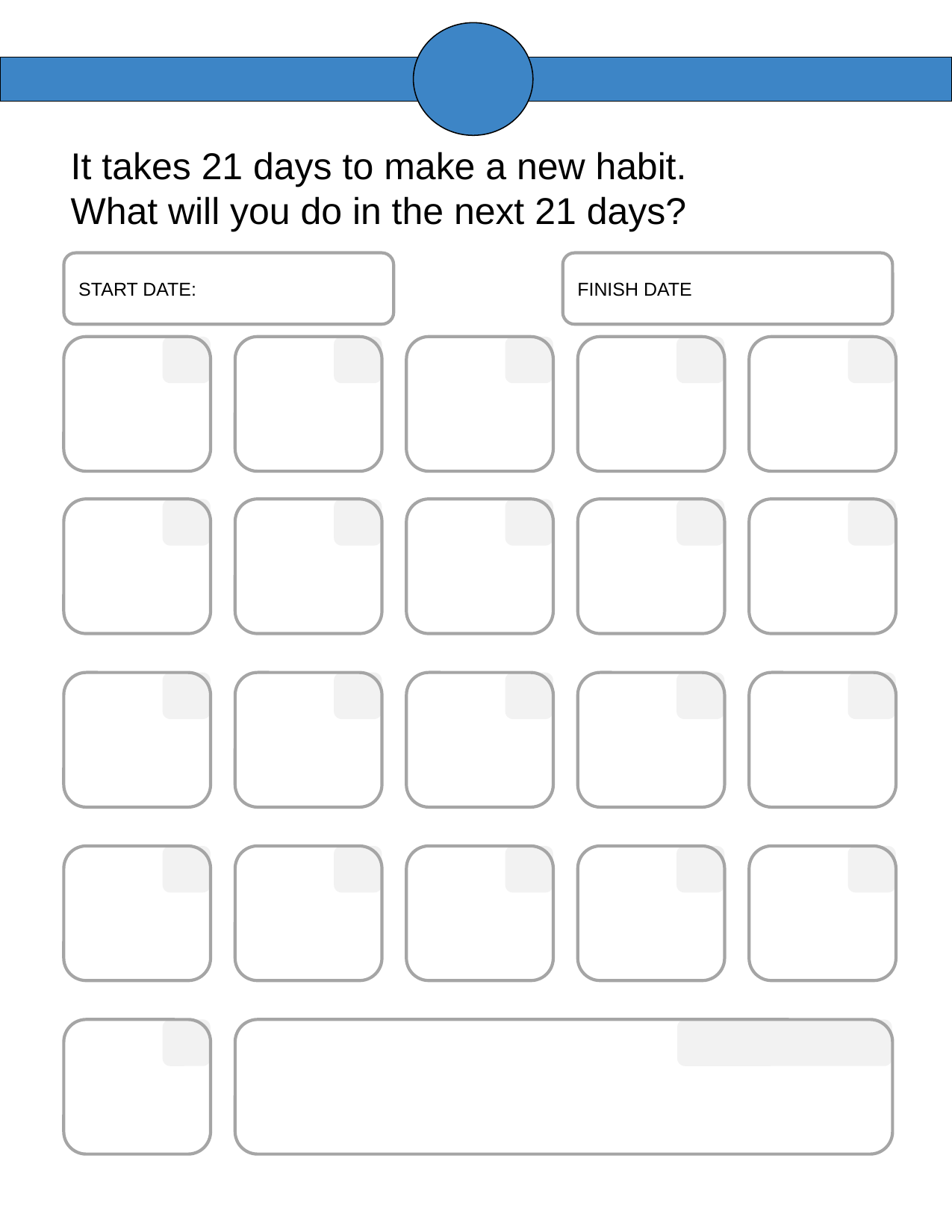

It takes 21 days to make a new habit.
What will you do in the next 21 days?
START DATE:
FINISH DATE